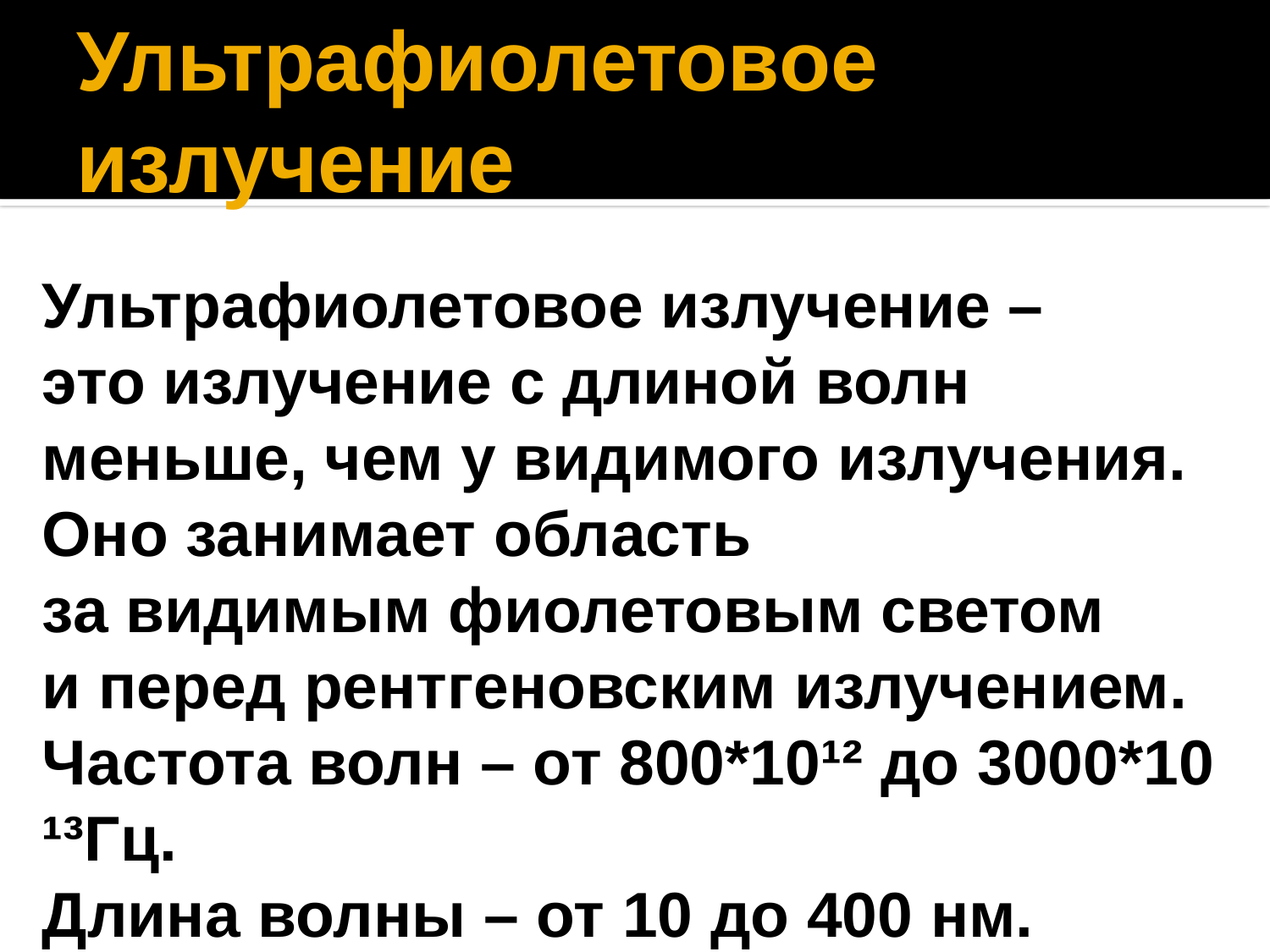

# Ультрафиолетовое излучение
Ультрафиолетовое излучение –
это излучение с длиной волн
меньше, чем у видимого излучения.
Оно занимает область
за видимым фиолетовым светом
и перед рентгеновским излучением.
Частота волн – от 800*10¹² до 3000*10 ¹³Гц.
Длина волны – от 10 до 400 нм.